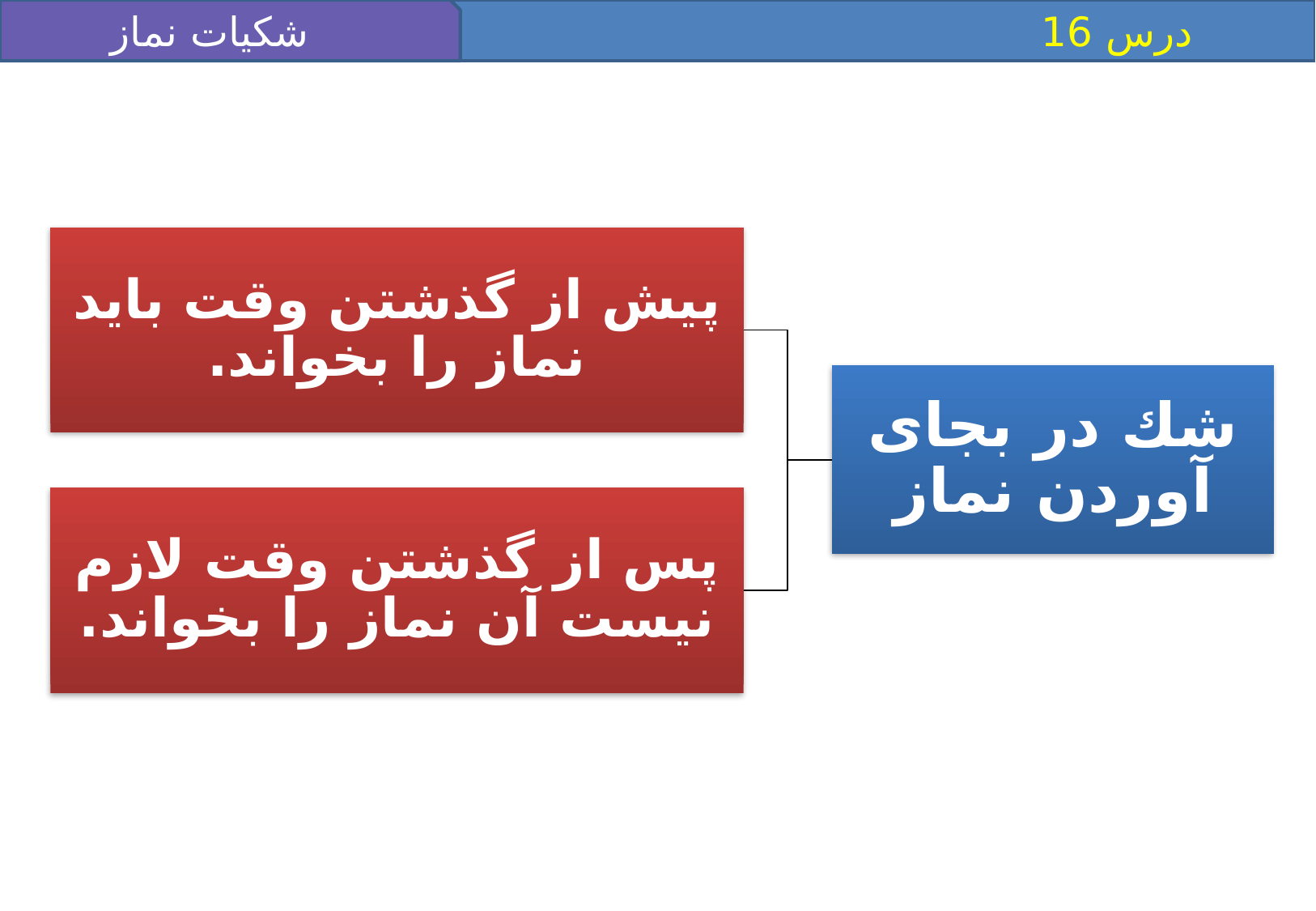

شکیات نماز 2
 درس 16
پيش از گذشتن وقت بايد نماز را بخواند.

شك در بجاى آوردن نماز

پس از گذشتن وقت لازم نيست آن نماز را بخواند.